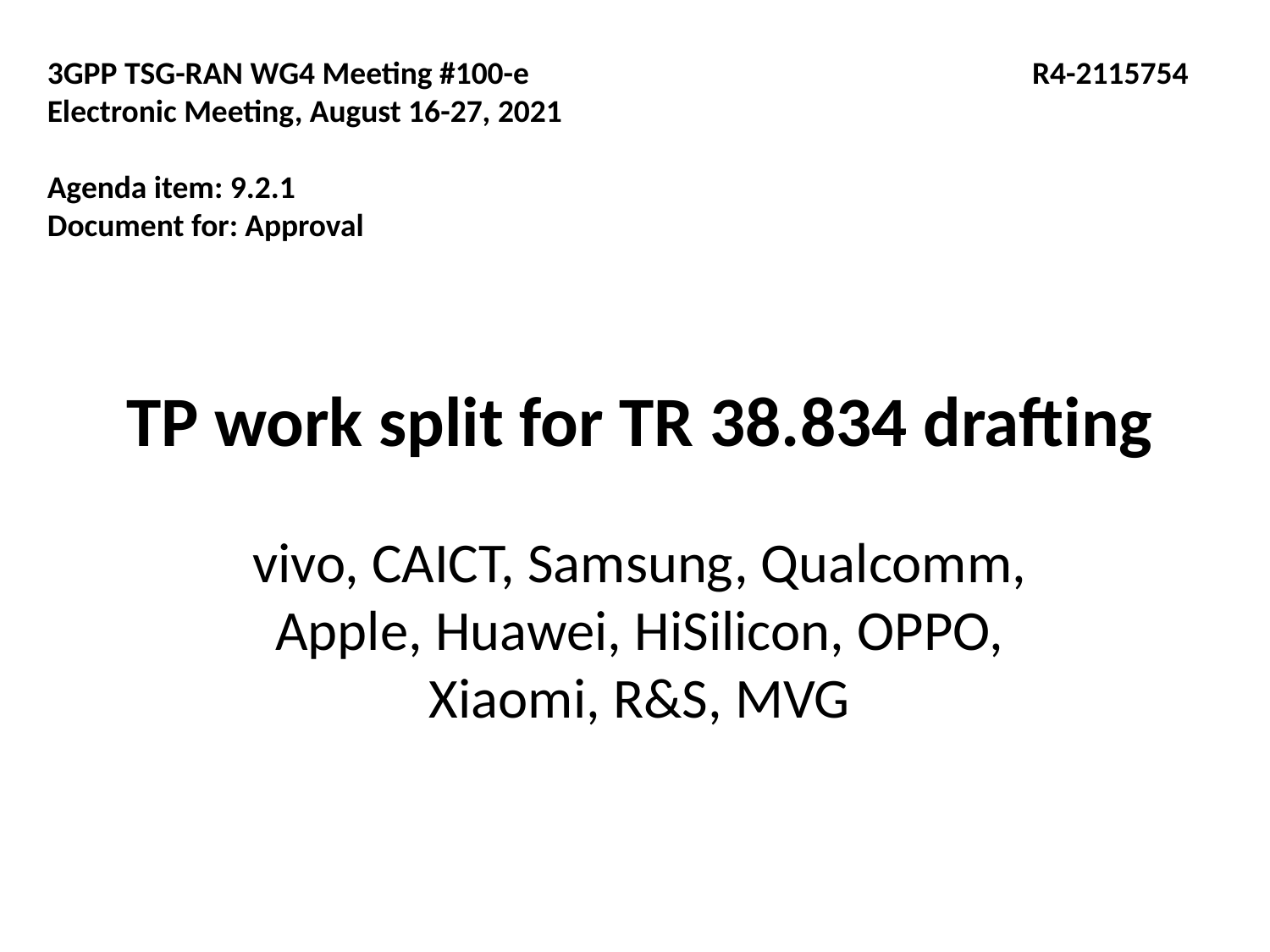

3GPP TSG-RAN WG4 Meeting #100-e                                                                      R4-2115754
Electronic Meeting, August 16-27, 2021

Agenda item: 9.2.1
Document for: Approval

# TP work split for TR 38.834 drafting
vivo, CAICT, Samsung, Qualcomm, Apple, Huawei, HiSilicon, OPPO, Xiaomi, R&S, MVG